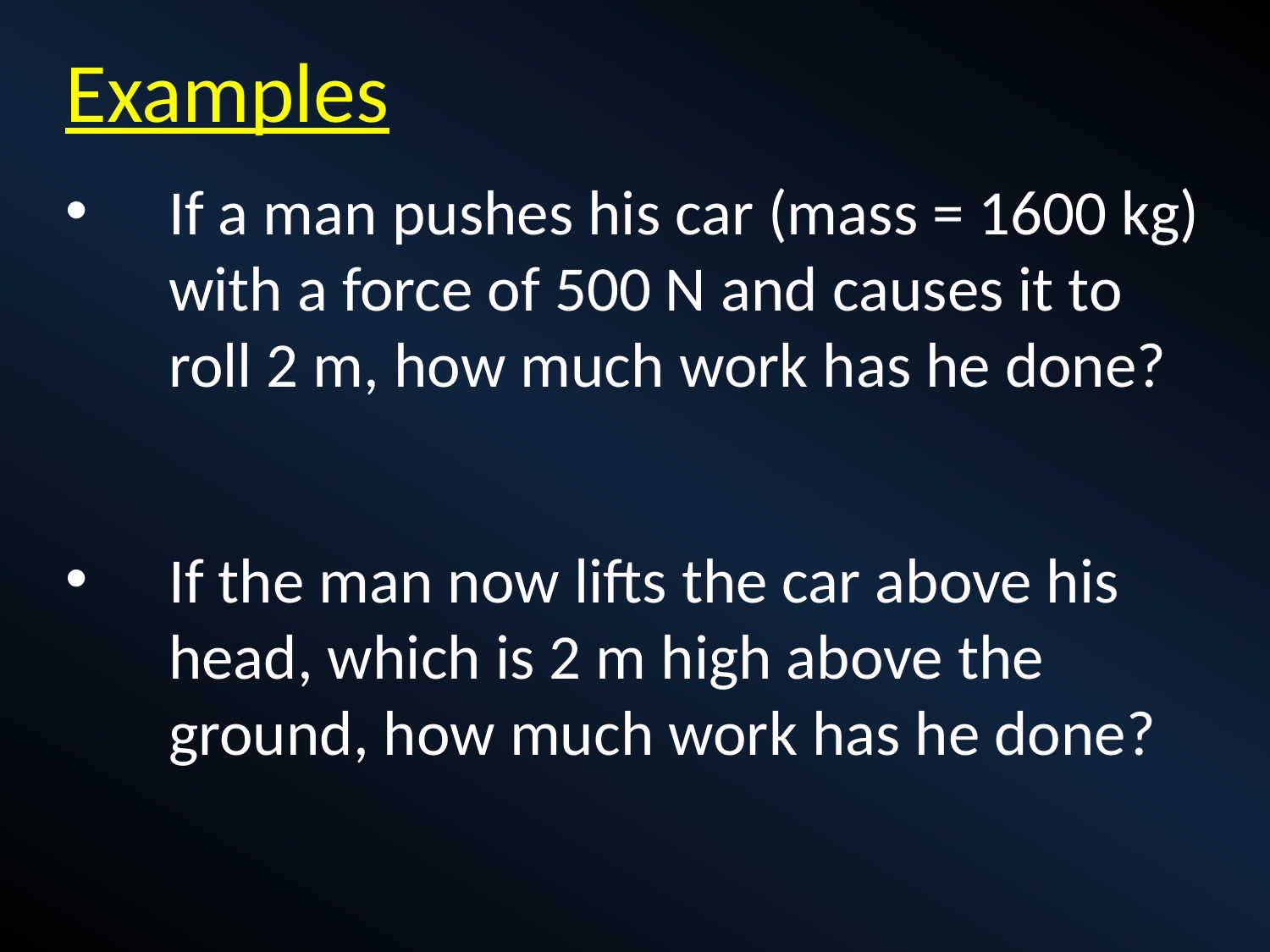

Examples
If a man pushes his car (mass = 1600 kg) with a force of 500 N and causes it to roll 2 m, how much work has he done?

If the man now lifts the car above his head, which is 2 m high above the ground, how much work has he done?